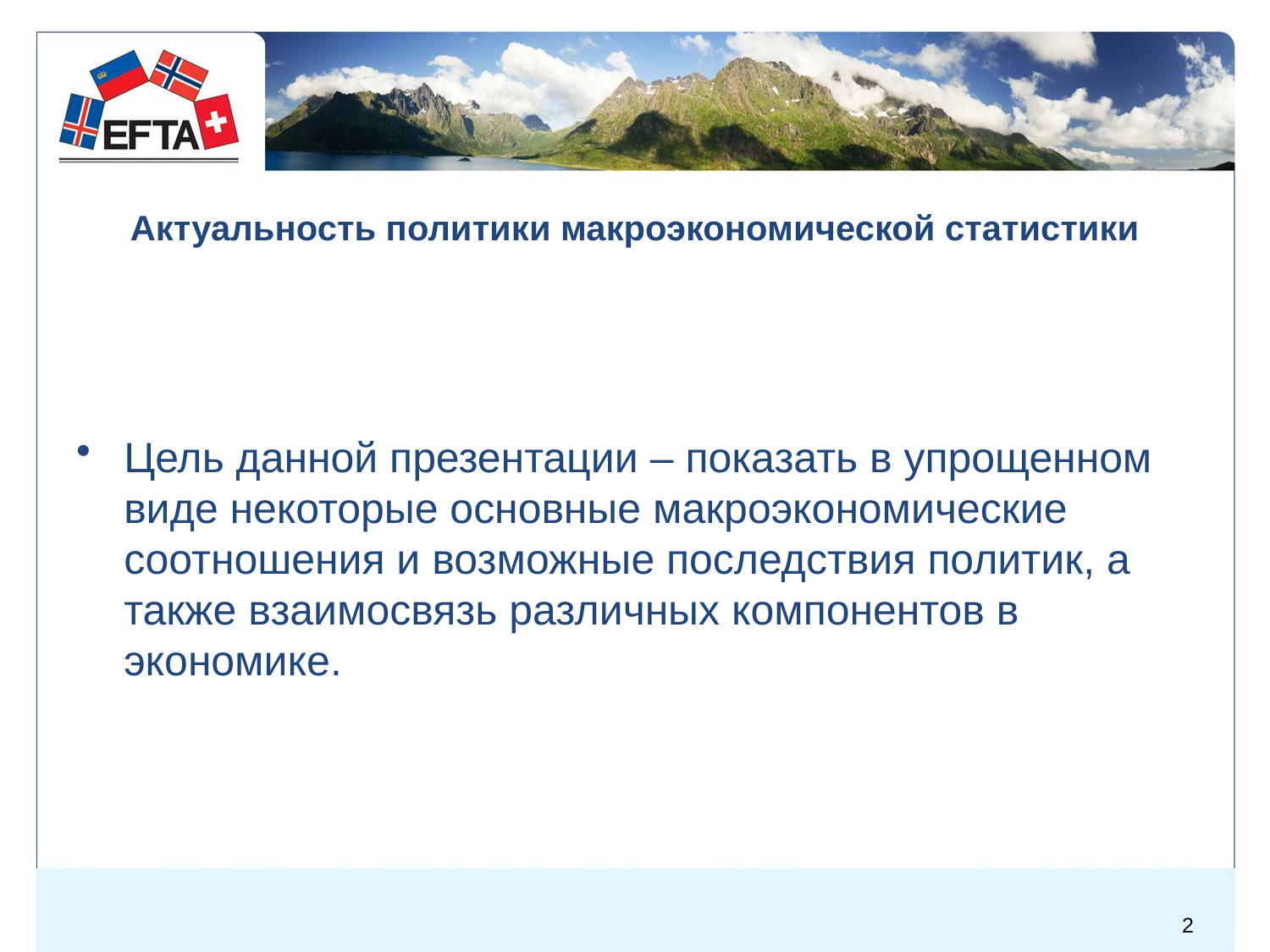

# Актуальность политики макроэкономической статистики

Цель данной презентации – показать в упрощенном виде некоторые основные макроэкономические соотношения и возможные последствия политик, а также взаимосвязь различных компонентов в экономике.

2